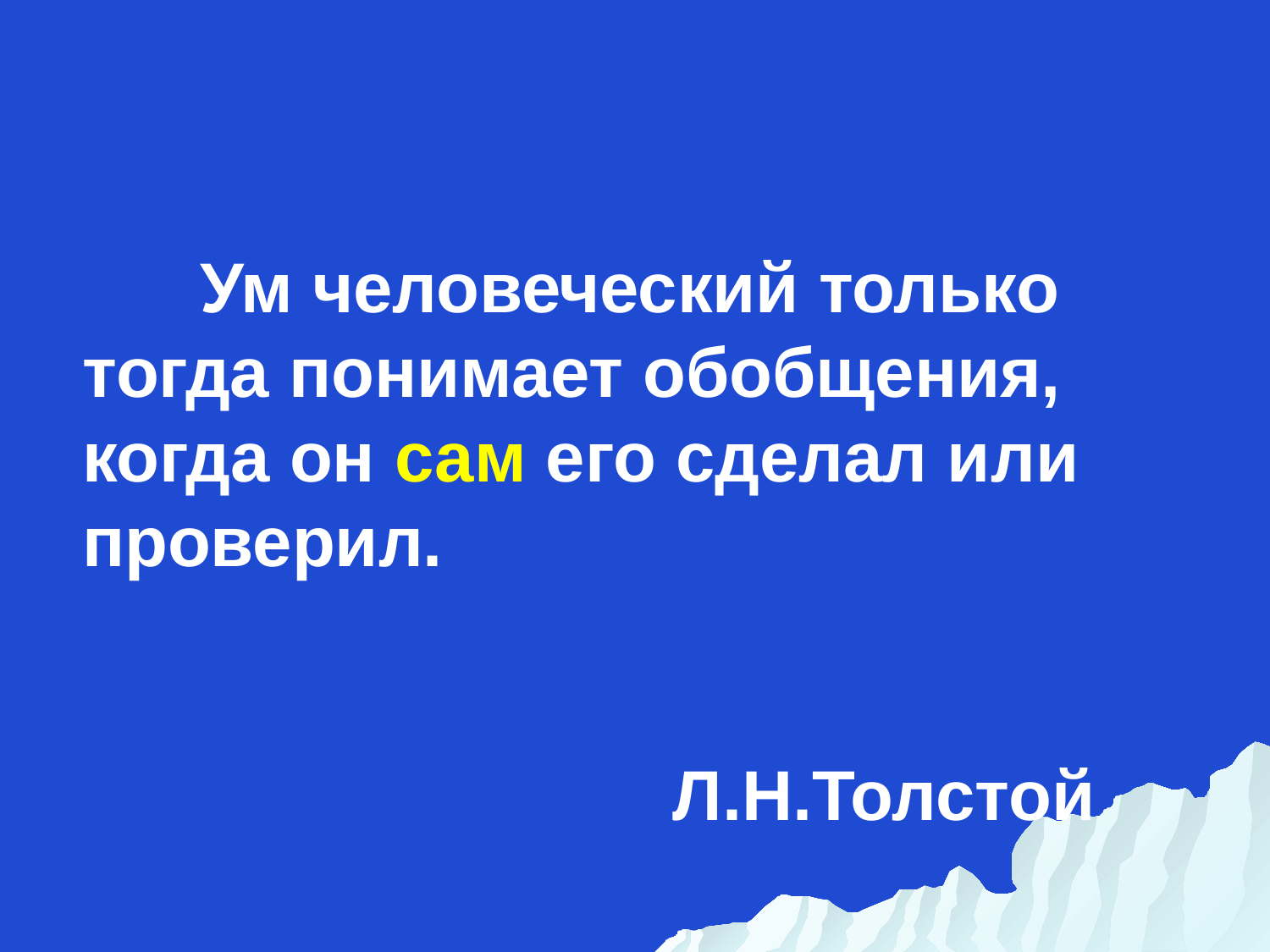

Ум человеческий только тогда понимает обобщения,
когда он сам его сделал или проверил.

                              Л.Н.Толстой